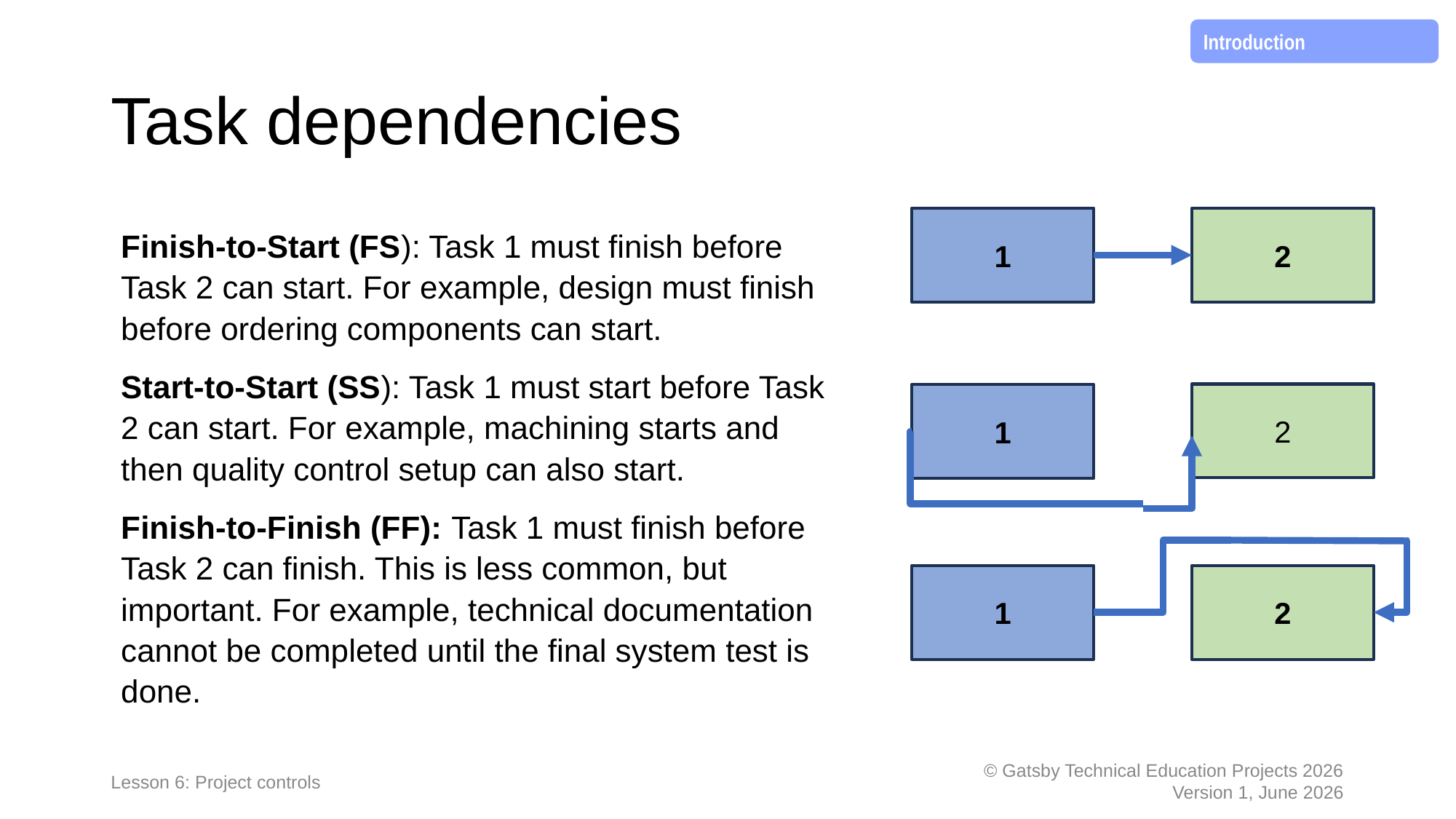

Introduction
Task dependencies
Finish-to-Start (FS): Task 1 must finish before Task 2 can start. For example, design must finish before ordering components can start.
Start-to-Start (SS): Task 1 must start before Task 2 can start. For example, machining starts and then quality control setup can also start.
Finish-to-Finish (FF): Task 1 must finish before Task 2 can finish. This is less common, but important. For example, technical documentation cannot be completed until the final system test is done.
1
2
2
1
1
2
Lesson 6: Project controls